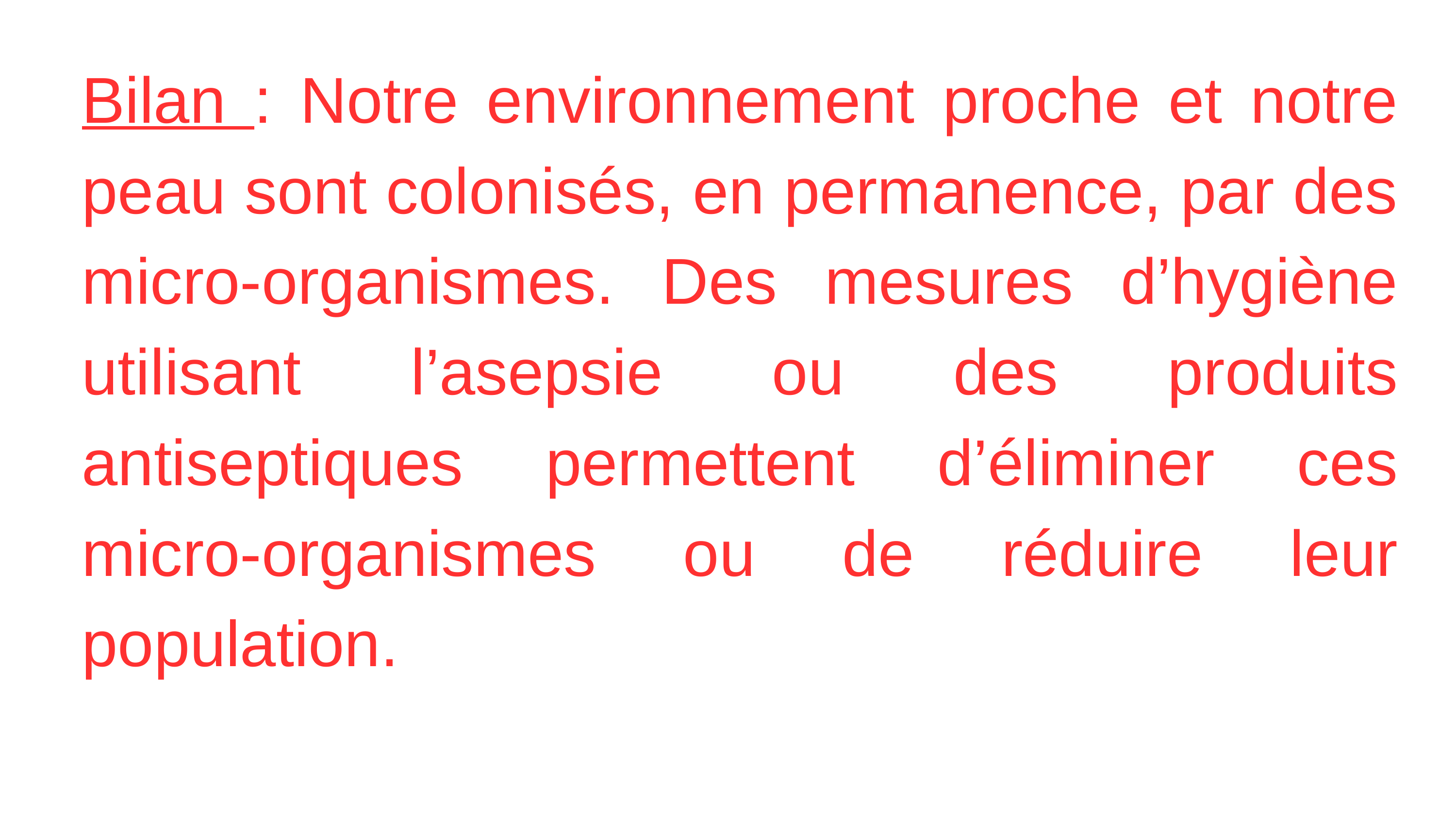

Bilan : Notre environnement proche et notre peau sont colonisés, en permanence, par des micro-organismes. Des mesures d’hygiène utilisant l’asepsie ou des produits antiseptiques permettent d’éliminer ces micro-organismes ou de réduire leur population.